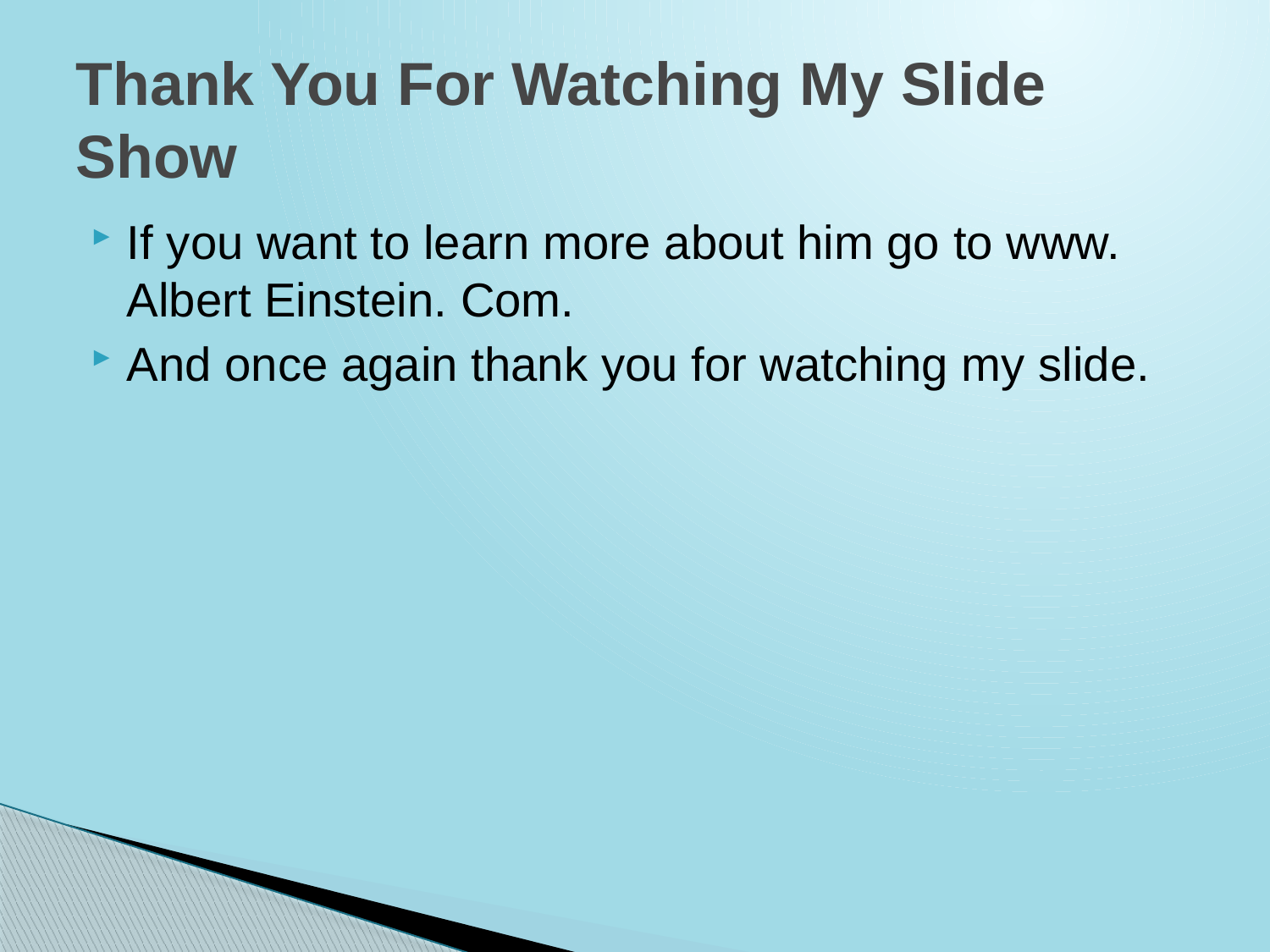

# Thank You For Watching My Slide Show
If you want to learn more about him go to www. Albert Einstein. Com.
And once again thank you for watching my slide.